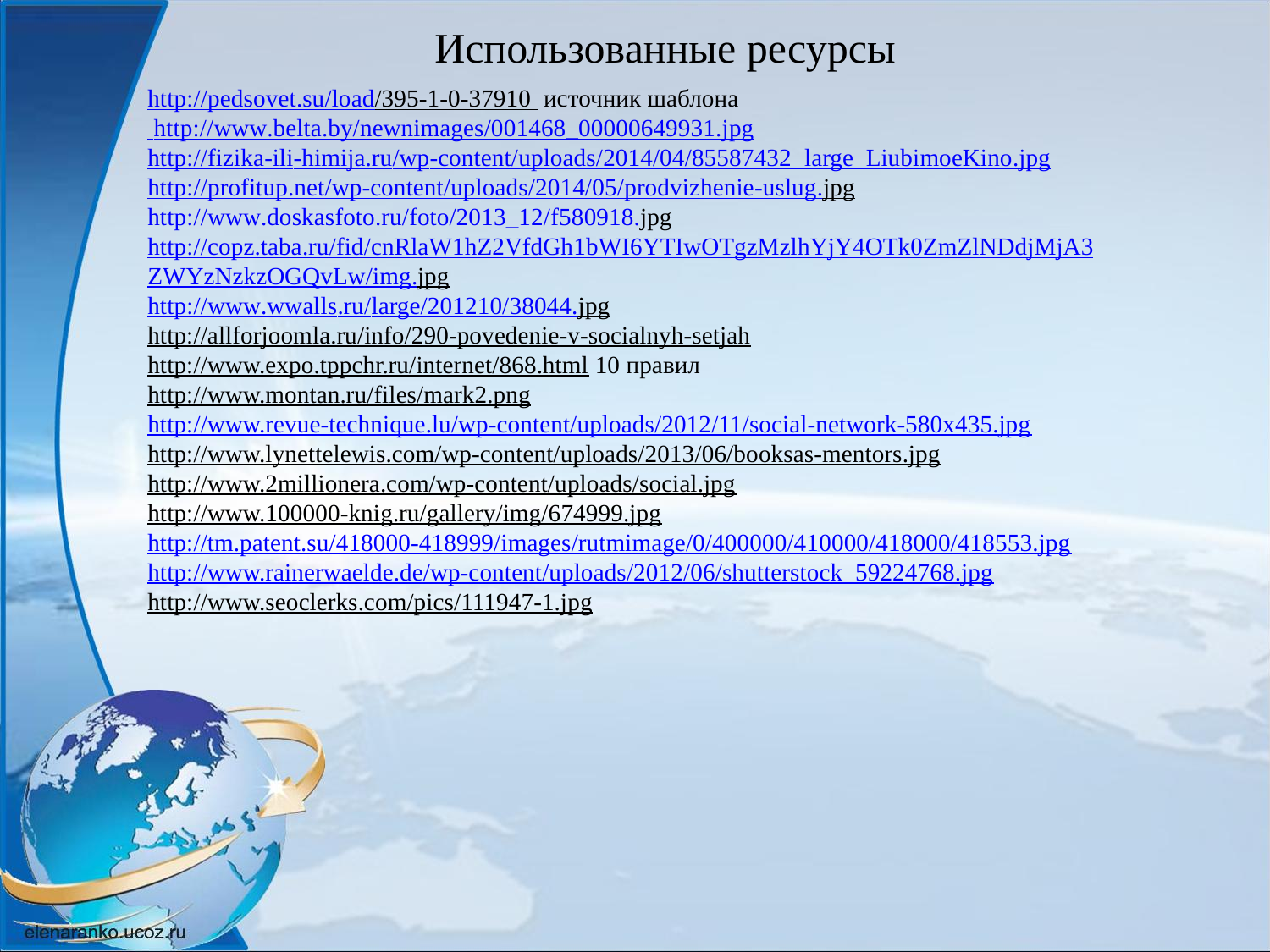

Использованные ресурсы
http://pedsovet.su/load/395-1-0-37910  источник шаблона
 http://www.belta.by/newnimages/001468_00000649931.jpg
http://fizika-ili-himija.ru/wp-content/uploads/2014/04/85587432_large_LiubimoeKino.jpg
http://profitup.net/wp-content/uploads/2014/05/prodvizhenie-uslug.jpg
http://www.doskasfoto.ru/foto/2013_12/f580918.jpg
http://copz.taba.ru/fid/cnRlaW1hZ2VfdGh1bWI6YTIwOTgzMzlhYjY4OTk0ZmZlNDdjMjA3ZWYzNzkzOGQvLw/img.jpg
http://www.wwalls.ru/large/201210/38044.jpg
http://allforjoomla.ru/info/290-povedenie-v-socialnyh-setjah
http://www.expo.tppchr.ru/internet/868.html 10 правил
http://www.montan.ru/files/mark2.png
http://www.revue-technique.lu/wp-content/uploads/2012/11/social-network-580x435.jpg
http://www.lynettelewis.com/wp-content/uploads/2013/06/booksas-mentors.jpg
http://www.2millionera.com/wp-content/uploads/social.jpg
http://www.100000-knig.ru/gallery/img/674999.jpg
http://tm.patent.su/418000-418999/images/rutmimage/0/400000/410000/418000/418553.jpg
http://www.rainerwaelde.de/wp-content/uploads/2012/06/shutterstock_59224768.jpg
http://www.seoclerks.com/pics/111947-1.jpg